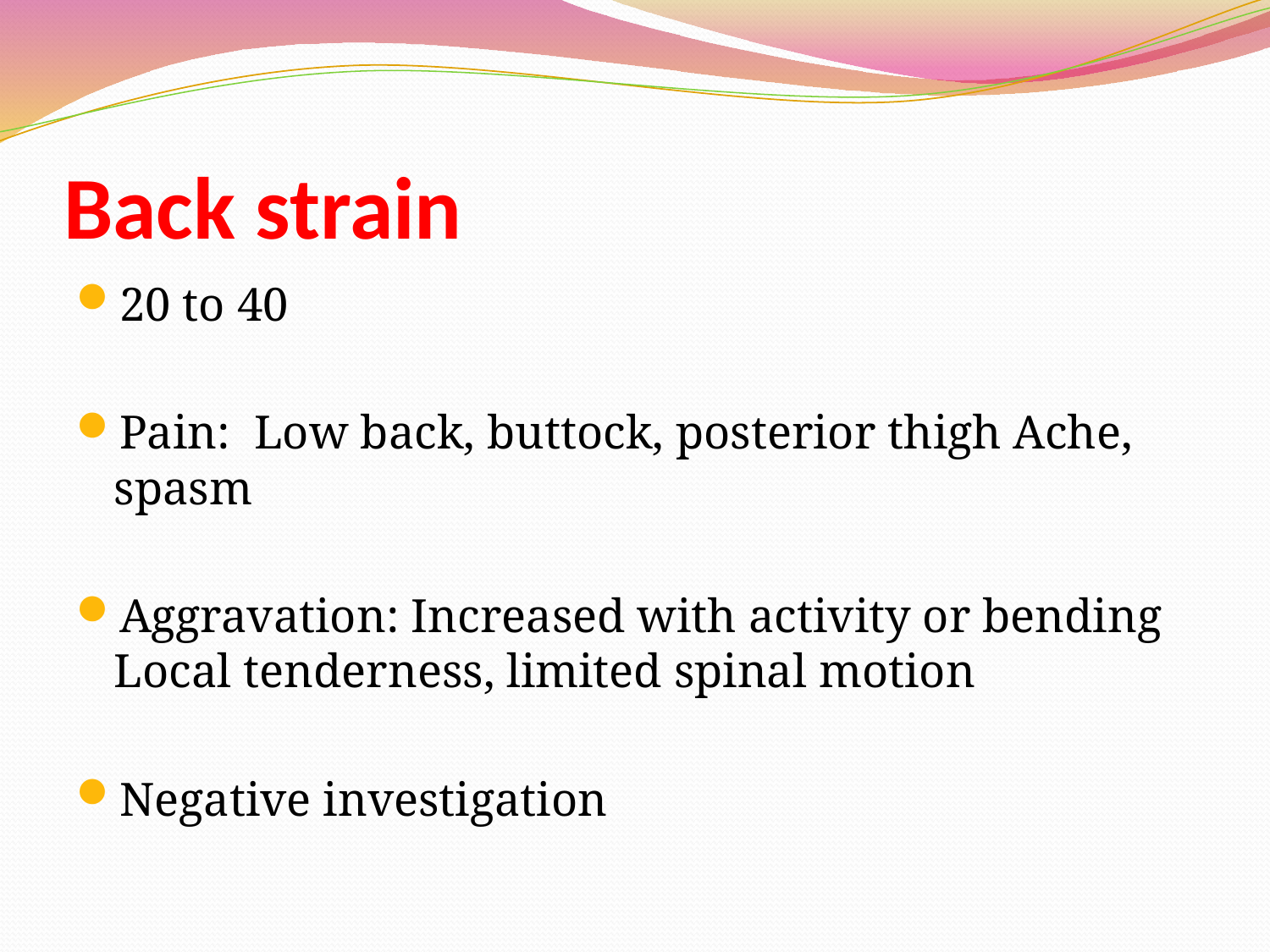

# Back strain
20 to 40

Pain:  Low back, buttock, posterior thigh Ache, spasm

Aggravation: Increased with activity or bending Local tenderness, limited spinal motion

Negative investigation